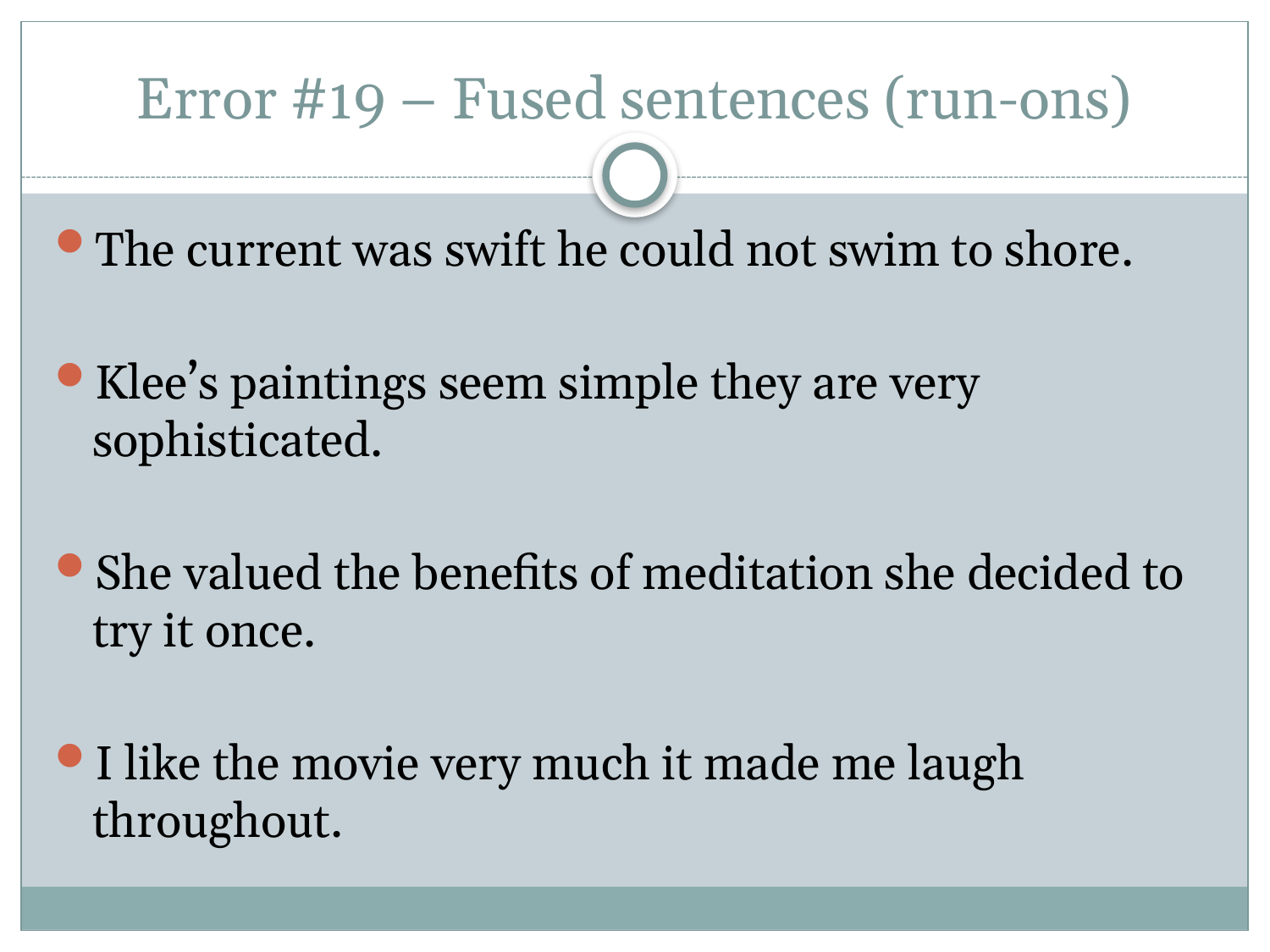

# Error #19 – Fused sentences (run-ons)
The current was swift he could not swim to shore.

Klee’s paintings seem simple they are very sophisticated.

She valued the benefits of meditation she decided to try it once.

I like the movie very much it made me laugh throughout.